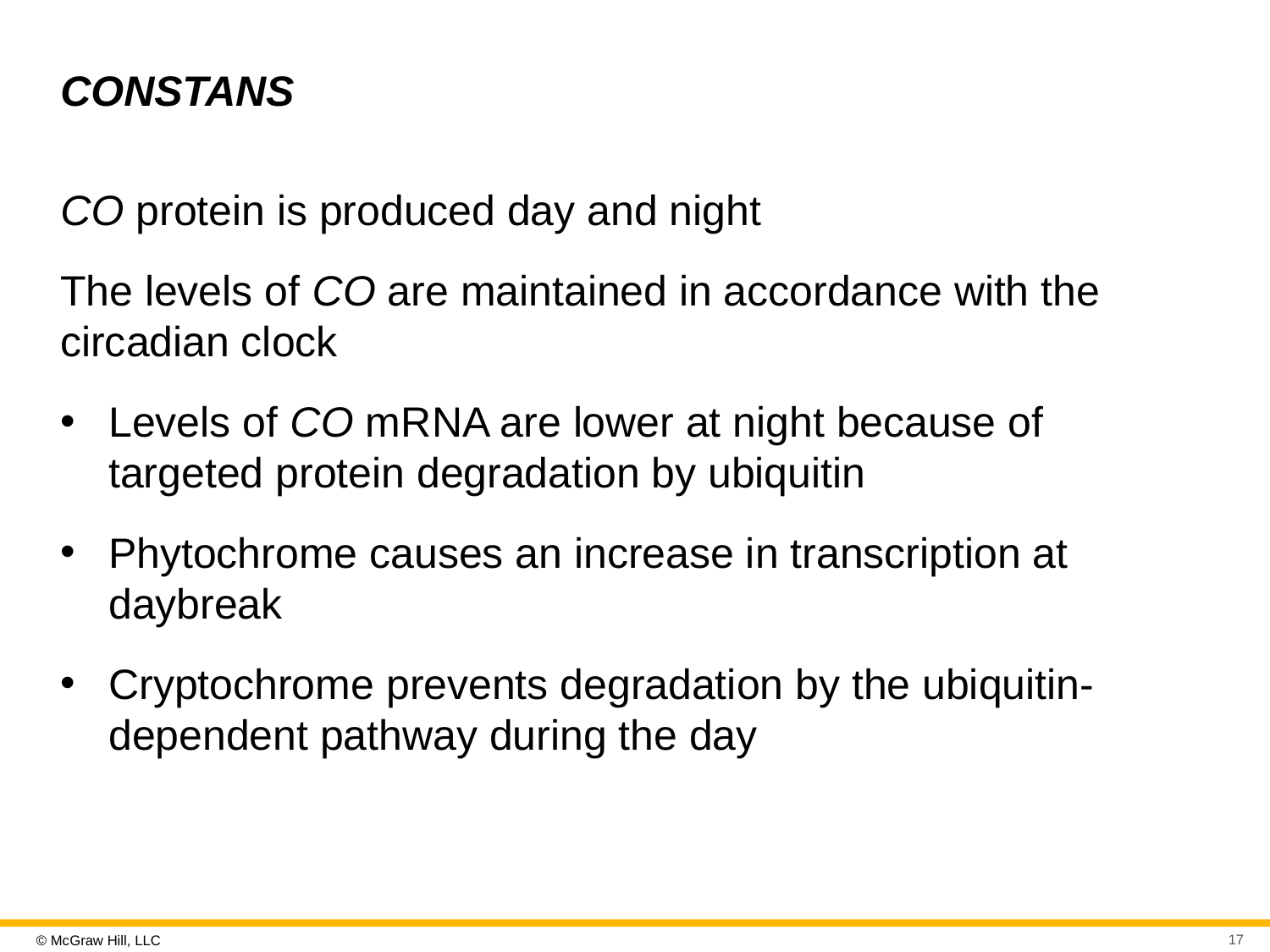

# CONSTANS
C O protein is produced day and night
The levels of C O are maintained in accordance with the circadian clock
Levels of C O mR N A are lower at night because of targeted protein degradation by ubiquitin
Phytochrome causes an increase in transcription at daybreak
Cryptochrome prevents degradation by the ubiquitin-dependent pathway during the day
17